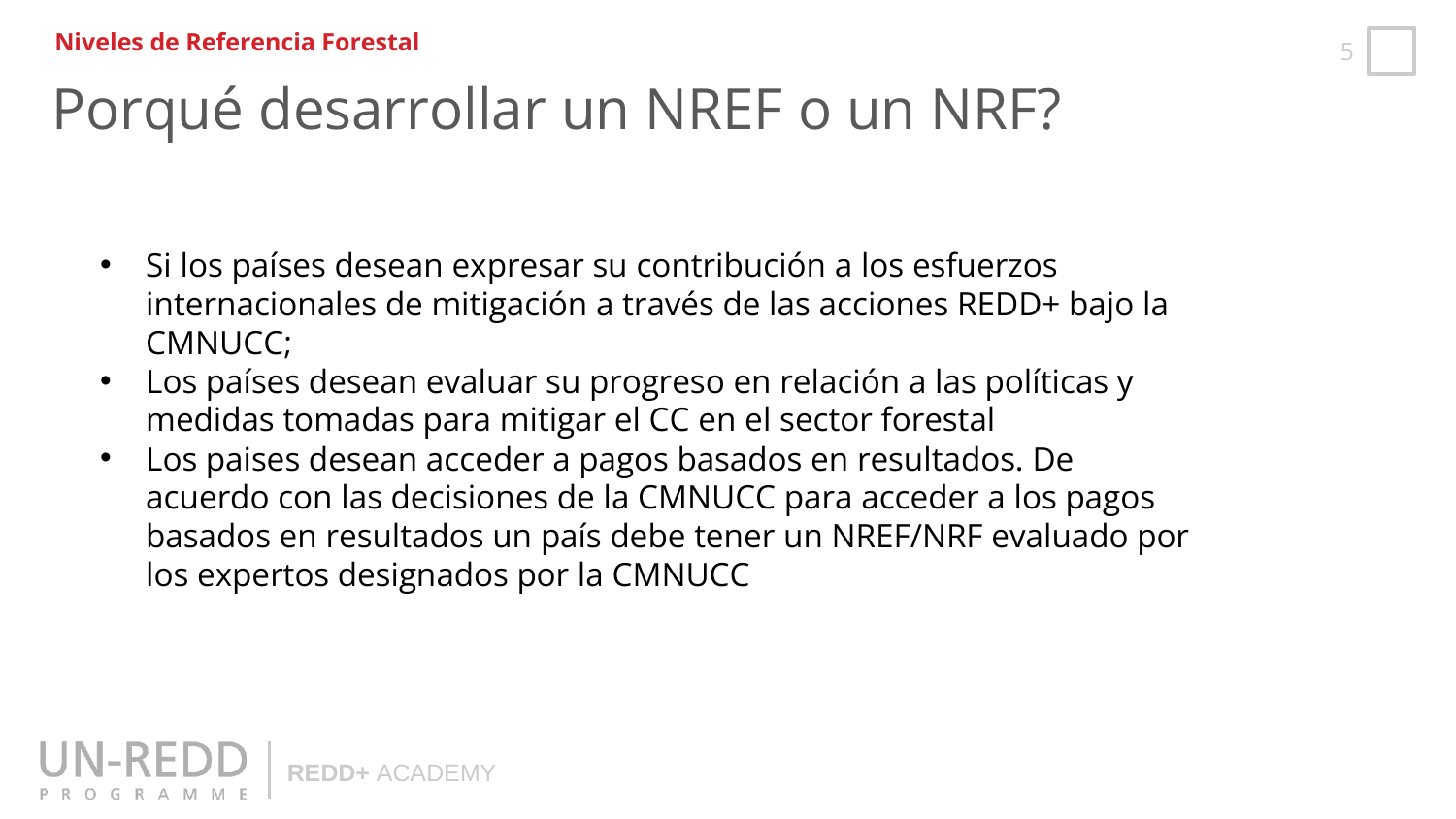

Niveles de Referencia Forestal
Porqué desarrollar un NREF o un NRF?
Si los países desean expresar su contribución a los esfuerzos internacionales de mitigación a través de las acciones REDD+ bajo la CMNUCC;
Los países desean evaluar su progreso en relación a las políticas y medidas tomadas para mitigar el CC en el sector forestal
Los paises desean acceder a pagos basados en resultados. De acuerdo con las decisiones de la CMNUCC para acceder a los pagos basados en resultados un país debe tener un NREF/NRF evaluado por los expertos designados por la CMNUCC